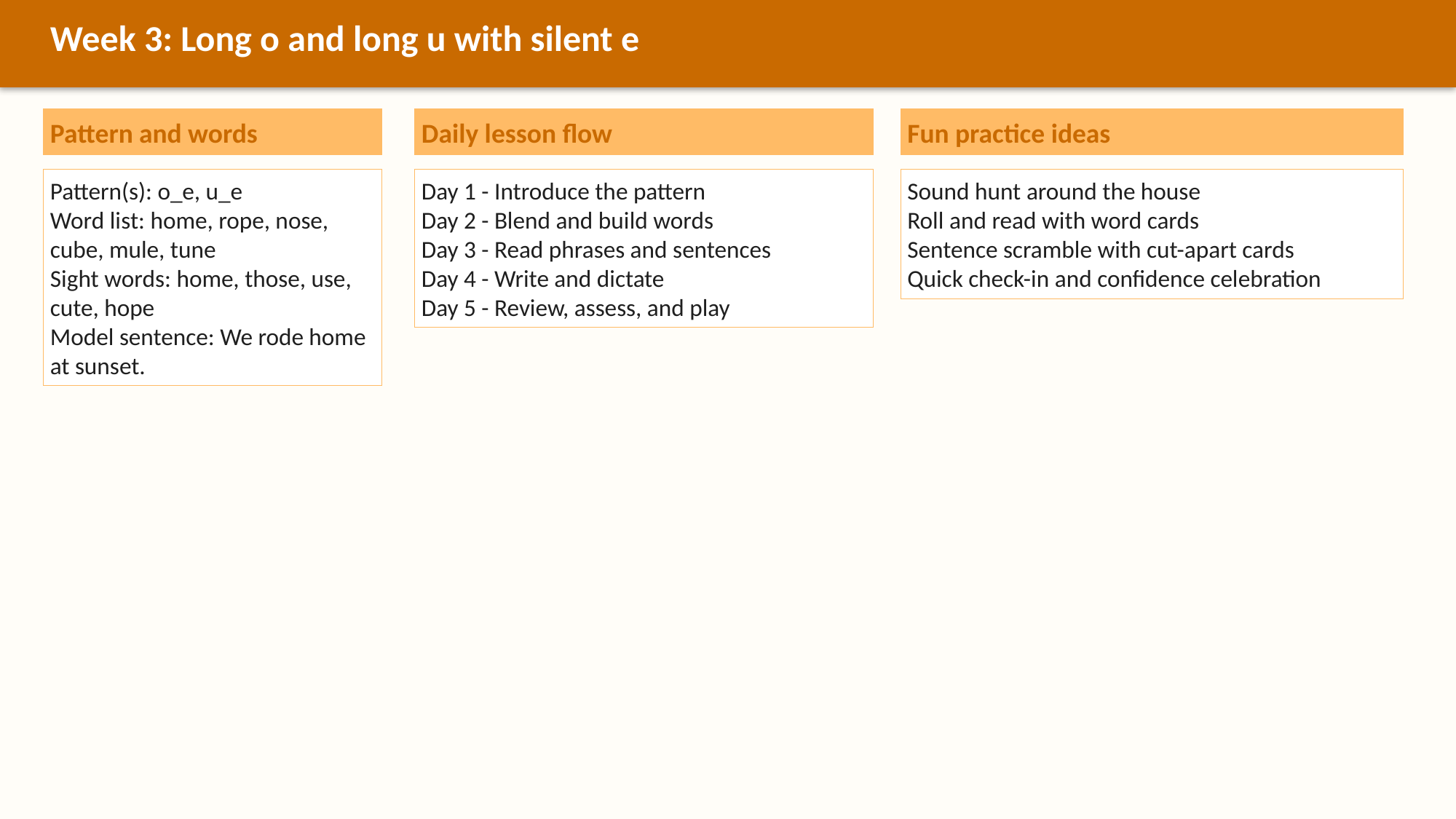

Week 3: Long o and long u with silent e
Pattern and words
Daily lesson flow
Fun practice ideas
Pattern(s): o_e, u_e
Word list: home, rope, nose, cube, mule, tune
Sight words: home, those, use, cute, hope
Model sentence: We rode home at sunset.
Day 1 - Introduce the pattern
Day 2 - Blend and build words
Day 3 - Read phrases and sentences
Day 4 - Write and dictate
Day 5 - Review, assess, and play
Sound hunt around the house
Roll and read with word cards
Sentence scramble with cut-apart cards
Quick check-in and confidence celebration